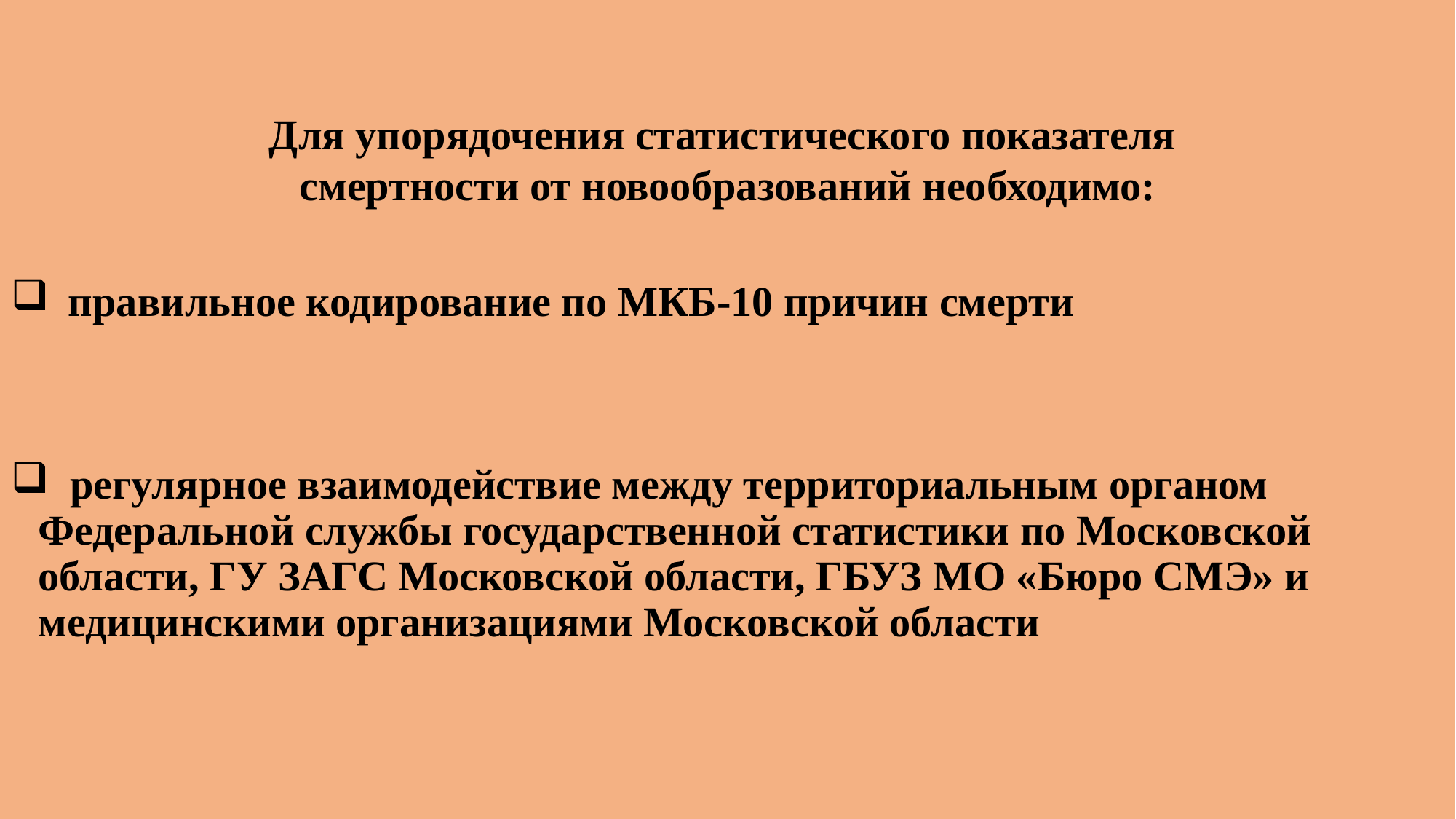

Для упорядочения статистического показателя
смертности от новообразований необходимо:

  правильное кодирование по МКБ-10 причин смерти

  регулярное взаимодействие между территориальным органом Федеральной службы государственной статистики по Московской области, ГУ ЗАГС Московской области, ГБУЗ МО «Бюро СМЭ» и медицинскими организациями Московской области